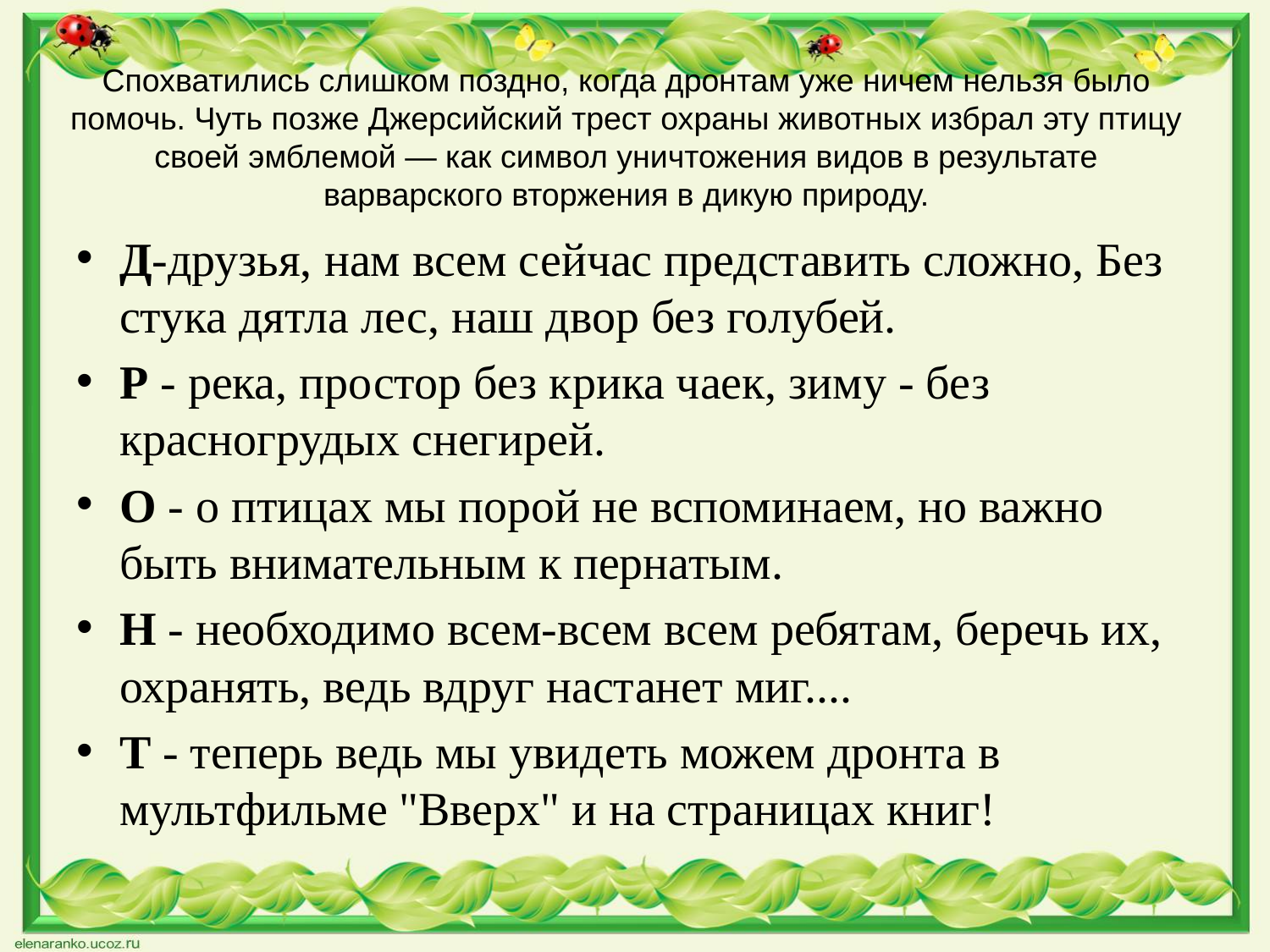

# Спохватились слишком поздно, когда дронтам уже ничем нельзя было помочь. Чуть позже Джерсийский трест охраны животных избрал эту птицу своей эмблемой — как символ уничтожения видов в результате варварского вторжения в дикую природу.
Д-друзья, нам всем сейчас представить сложно, Без стука дятла лес, наш двор без голубей.
Р - река, простор без крика чаек, зиму - без красногрудых снегирей.
О - о птицах мы порой не вспоминаем, но важно быть внимательным к пернатым.
Н - необходимо всем-всем всем ребятам, беречь их, охранять, ведь вдруг настанет миг....
Т - теперь ведь мы увидеть можем дронта в мультфильме "Вверх" и на страницах книг!